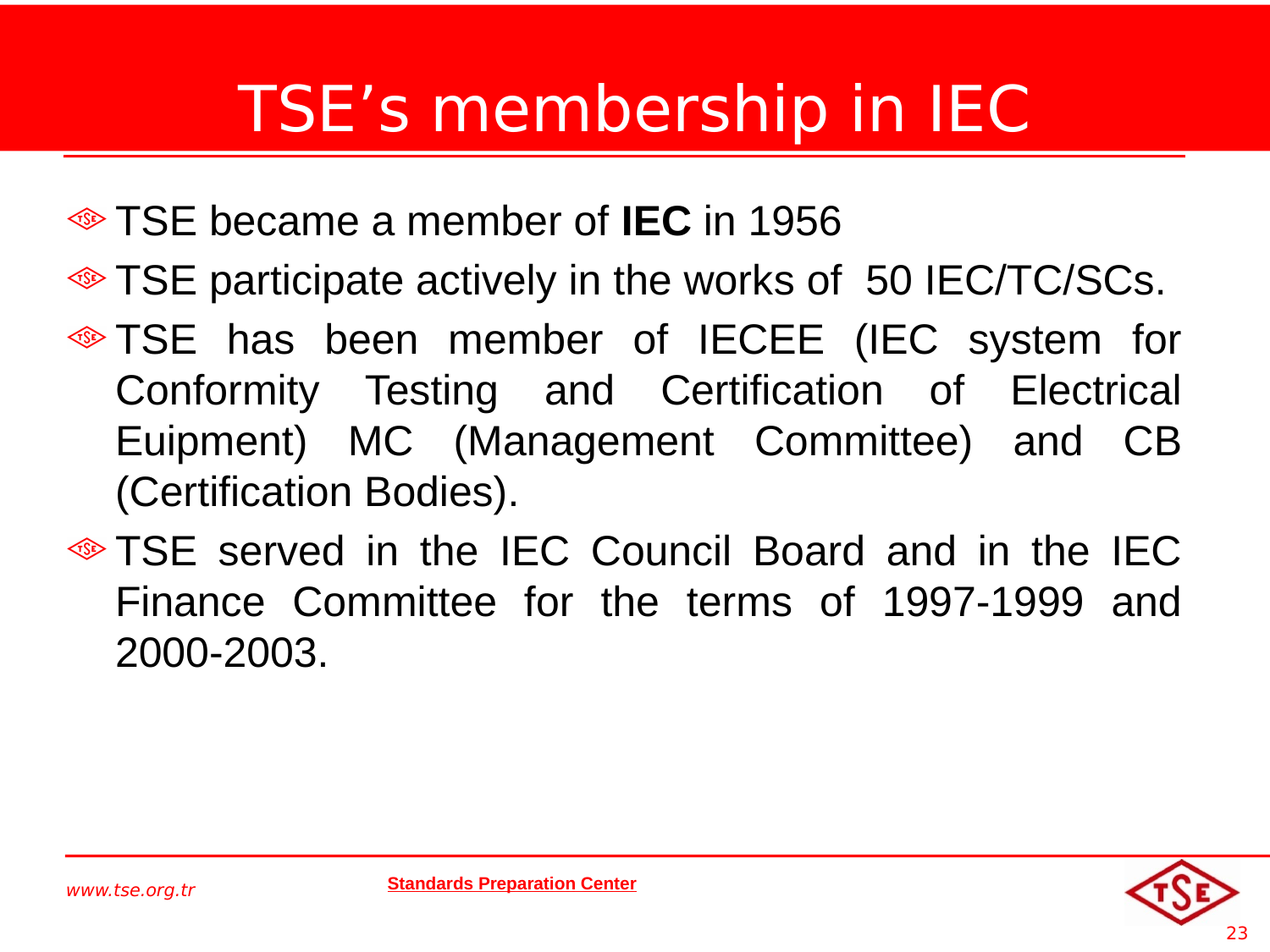

# TSE’s membership in IEC
TSE became a member of IEC in 1956
TSE participate actively in the works of  50 IEC/TC/SCs.
TSE has been member of IECEE (IEC system for Conformity Testing and Certification of Electrical Euipment) MC (Management Committee) and CB (Certification Bodies).
TSE served in the IEC Council Board and in the IEC Finance Committee for the terms of 1997-1999 and 2000-2003.

www.tse.org.tr
Standards Preparation Center

©2010 Türk Standardları Enstitüsü
23